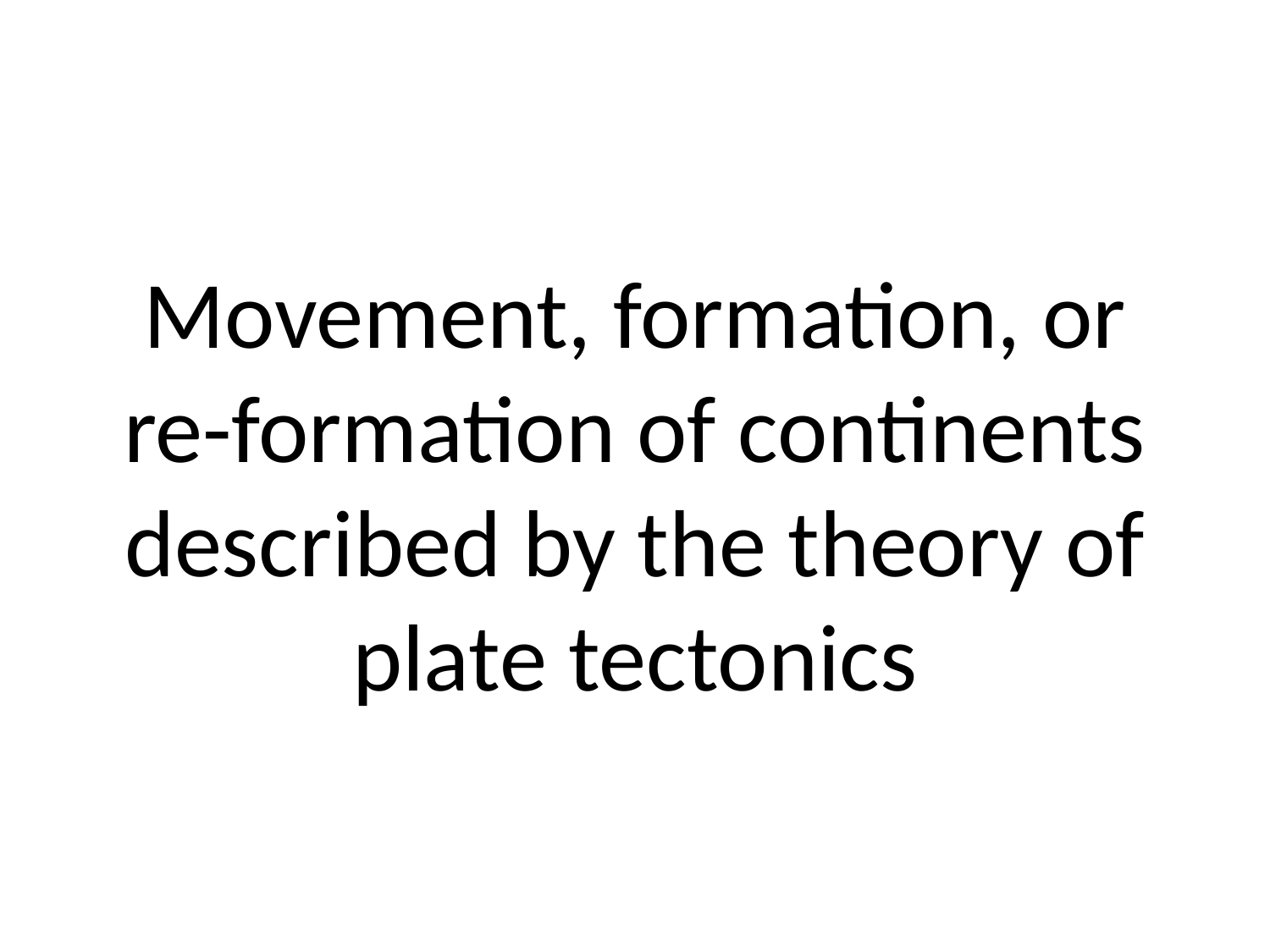

# Movement, formation, or re-formation of continents described by the theory of plate tectonics